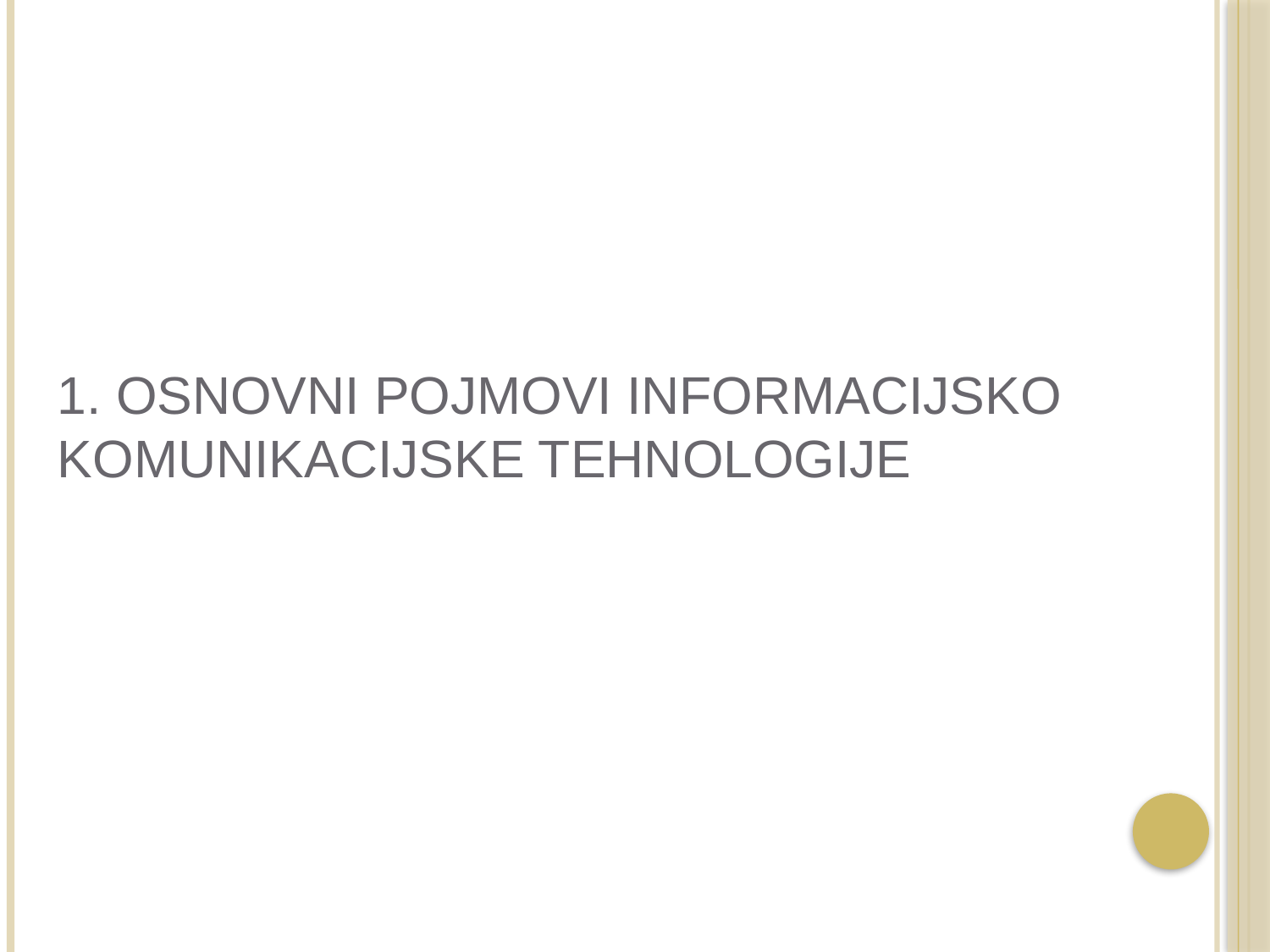

# 1. Osnovni pojmovi informacijsko komunikacijske tehnologije